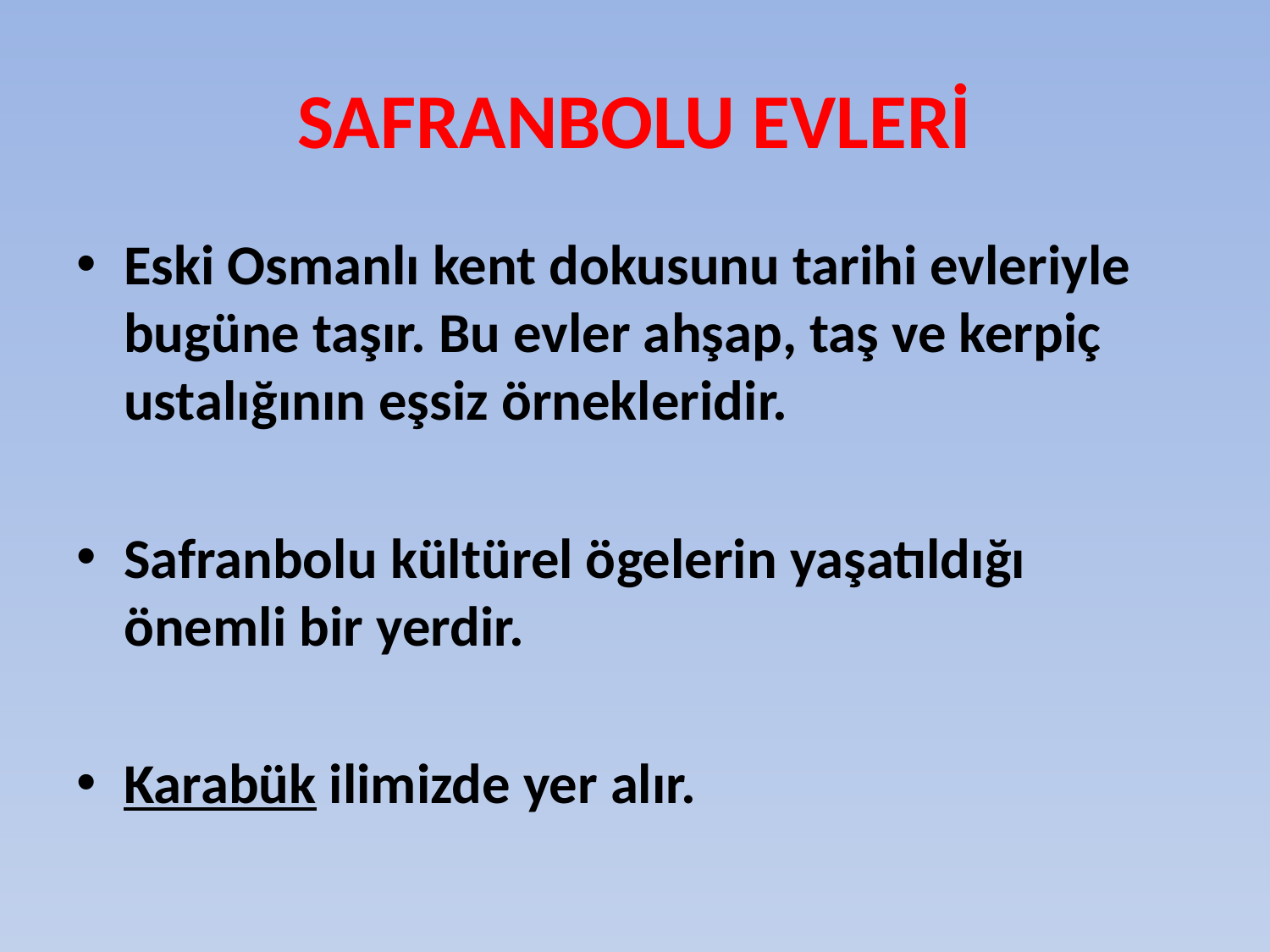

# SAFRANBOLU EVLERİ
Eski Osmanlı kent dokusunu tarihi evleriyle bugüne taşır. Bu evler ahşap, taş ve kerpiç ustalığının eşsiz örnekleridir.

Safranbolu kültürel ögelerin yaşatıldığı önemli bir yerdir.

Karabük ilimizde yer alır.